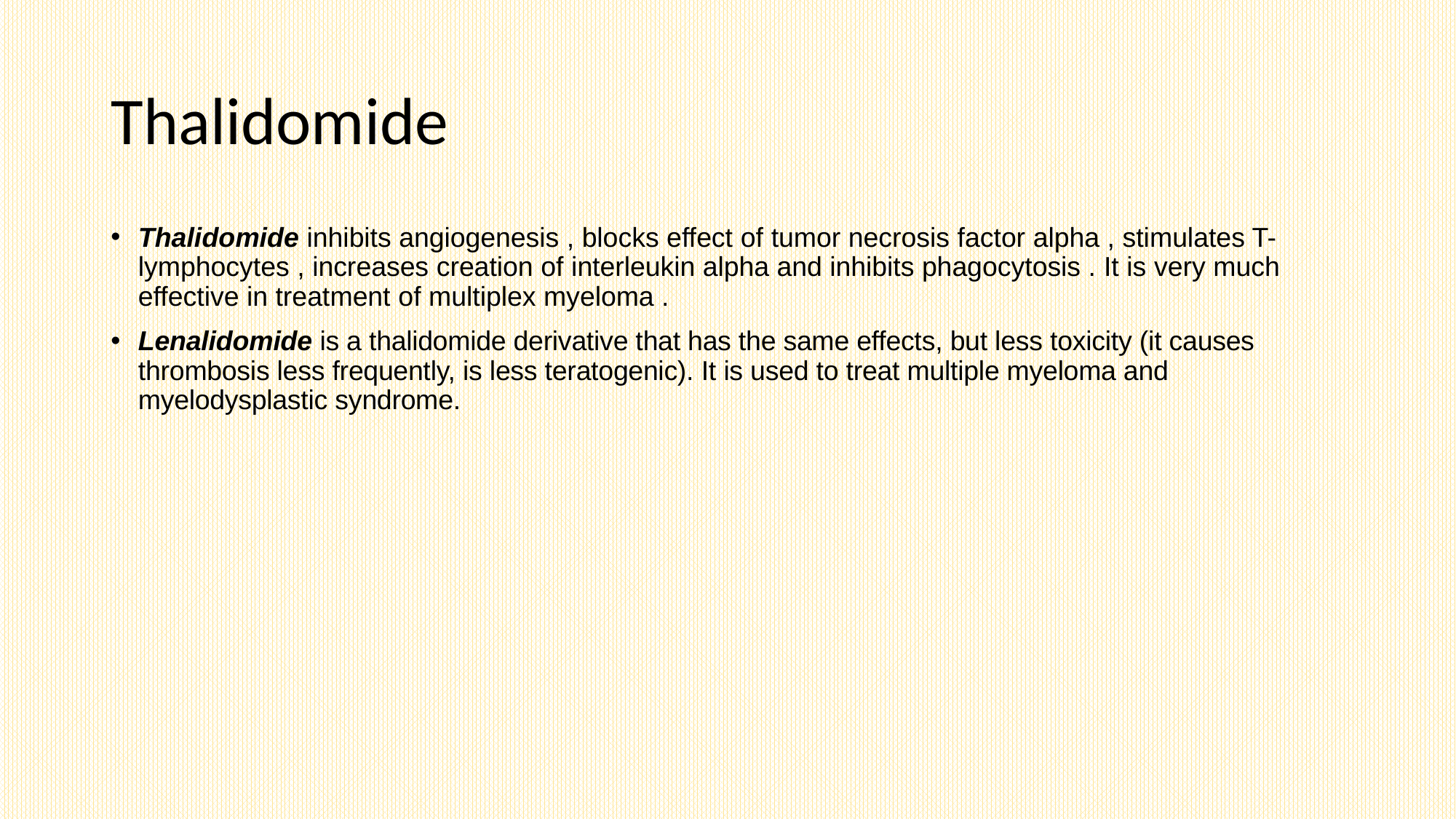

# Thalidomide
Thalidomide inhibits angiogenesis , blocks effect of tumor necrosis factor alpha , stimulates T- lymphocytes , increases creation of interleukin alpha and inhibits phagocytosis . It is very much effective in treatment of multiplex myeloma .
Lenalidomide is a thalidomide derivative that has the same effects, but less toxicity (it causes thrombosis less frequently, is less teratogenic). It is used to treat multiple myeloma and myelodysplastic syndrome.